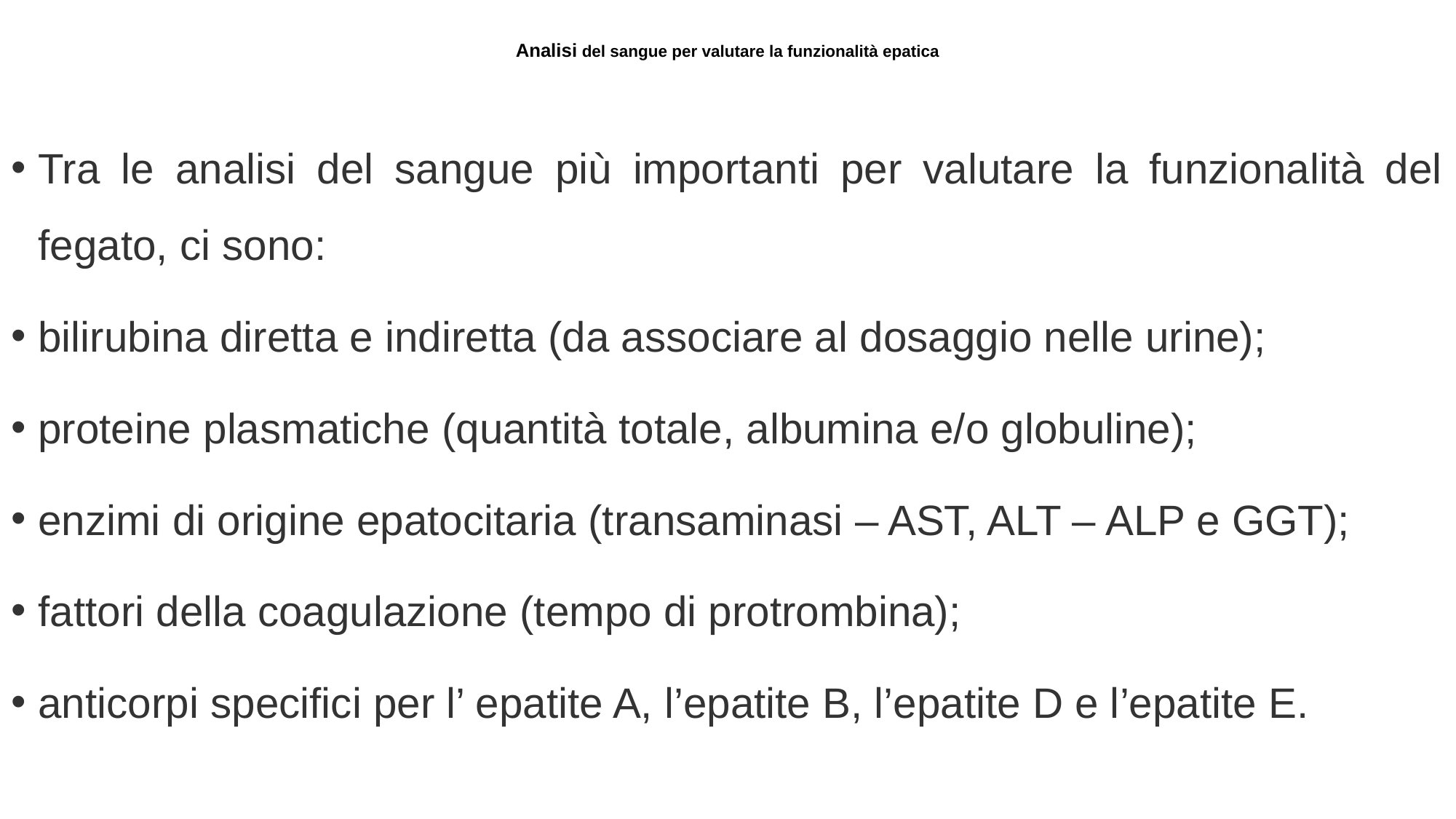

# Analisi del sangue per valutare la funzionalità epatica
Tra le analisi del sangue più importanti per valutare la funzionalità del fegato, ci sono:
bilirubina diretta e indiretta (da associare al dosaggio nelle urine);
proteine plasmatiche (quantità totale, albumina e/o globuline);
enzimi di origine epatocitaria (transaminasi – AST, ALT – ALP e GGT);
fattori della coagulazione (tempo di protrombina);
anticorpi specifici per l’ epatite A, l’epatite B, l’epatite D e l’epatite E.